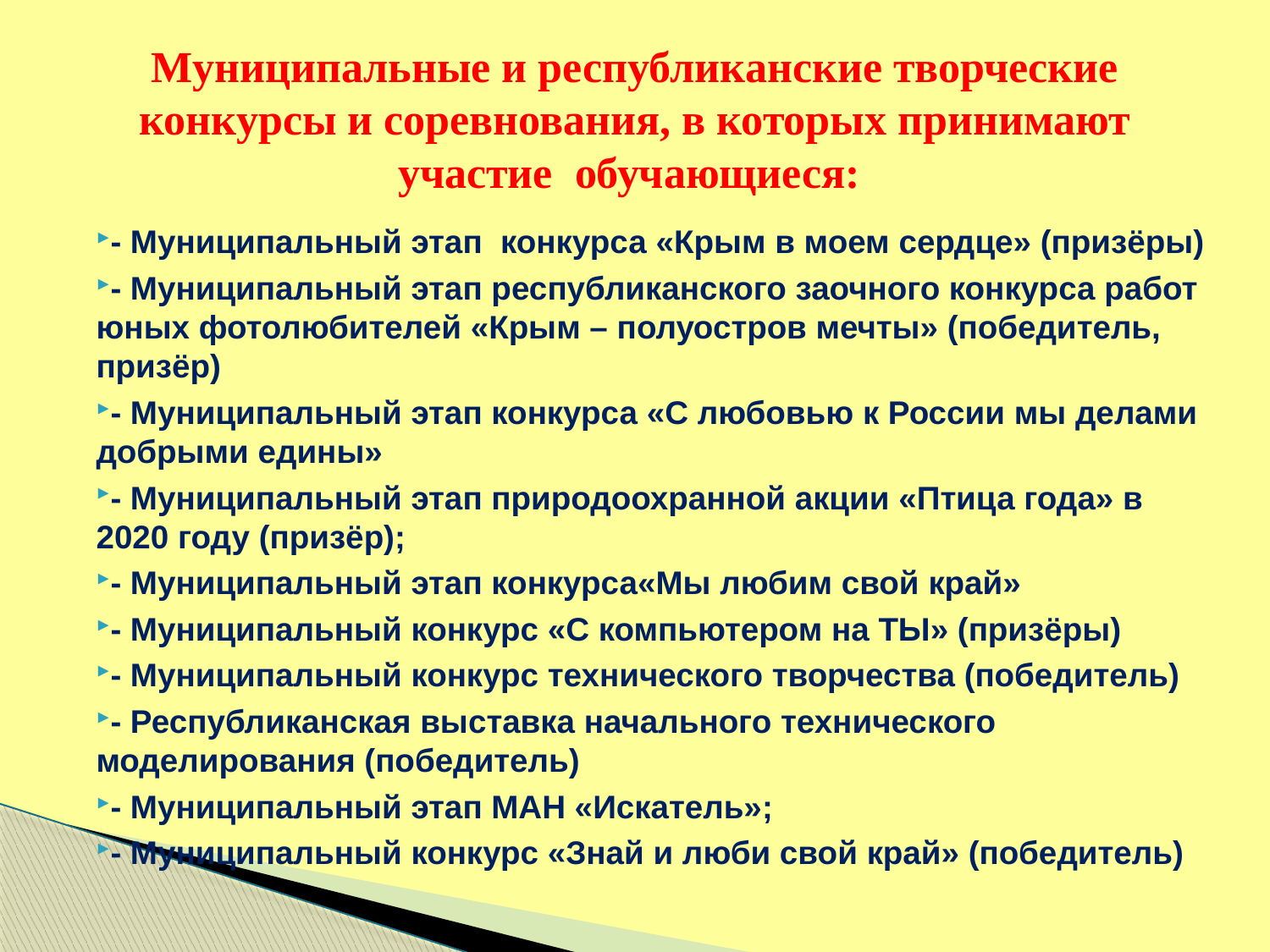

# Муниципальные и республиканские творческие конкурсы и соревнования, в которых принимают участие  обучающиеся:
- Муниципальный этап  конкурса «Крым в моем сердце» (призёры)
- Муниципальный этап республиканского заочного конкурса работ юных фотолюбителей «Крым – полуостров мечты» (победитель,  призёр)
- Муниципальный этап конкурса «С любовью к России мы делами добрыми едины»
- Муниципальный этап природоохранной акции «Птица года» в 2020 году (призёр);
- Муниципальный этап конкурса«Мы любим свой край»
- Муниципальный конкурс «С компьютером на ТЫ» (призёры)
- Муниципальный конкурс технического творчества (победитель)
- Республиканская выставка начального технического моделирования (победитель)
- Муниципальный этап МАН «Искатель»;
- Муниципальный конкурс «Знай и люби свой край» (победитель)